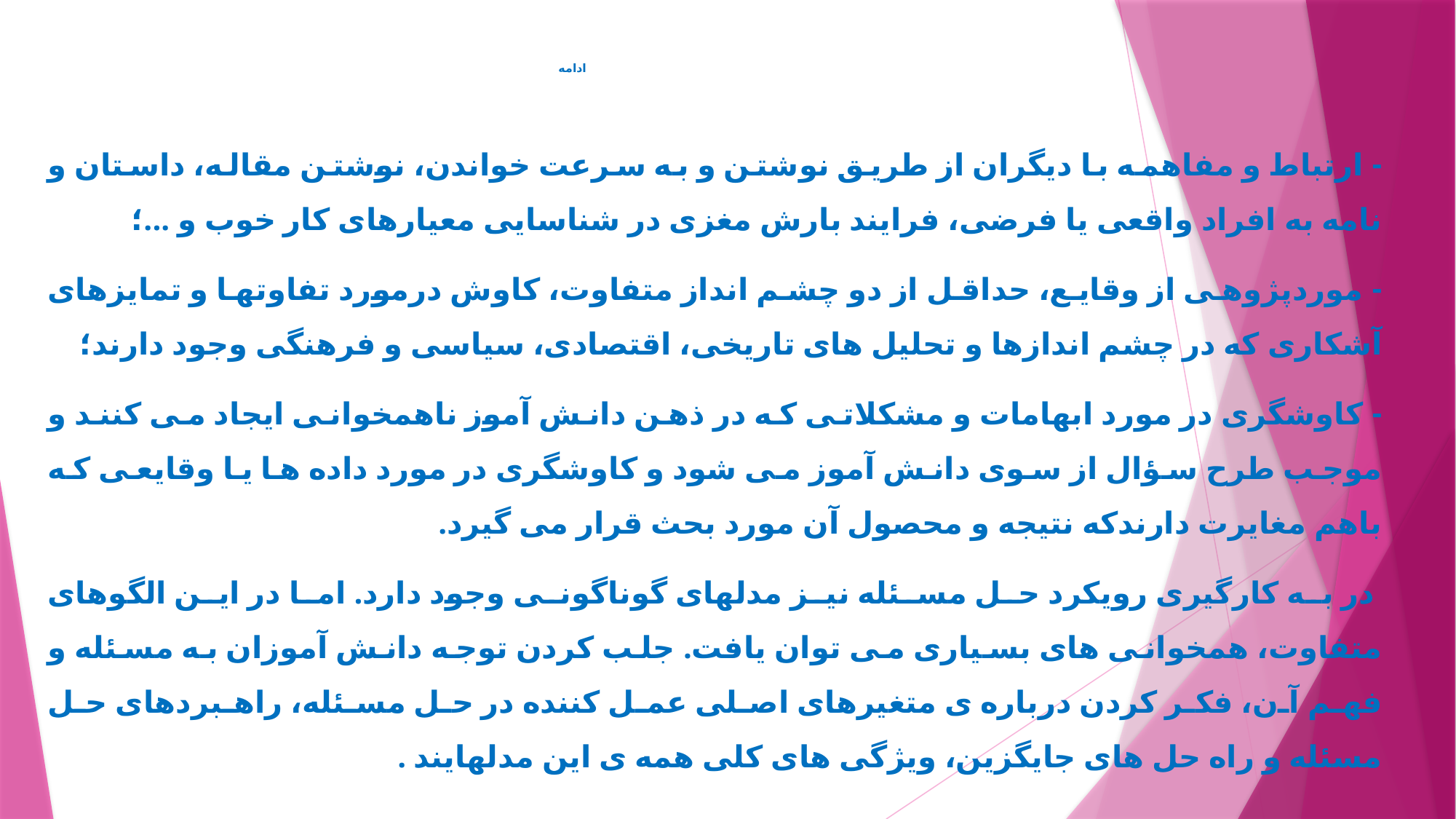

# ادامه
- ارتباط و مفاهمه با ديگران از طريق نوشتن و به سرعت خواندن، نوشتن مقاله، داستان و نامه به افراد واقعی يا فرضی، فرايند بارش مغزی در شناسايی معيارهای کار خوب و ...؛
- موردپژوهی از وقايع، حداقل از دو چشم انداز متفاوت، کاوش درمورد تفاوتها و تمايزهای آشکاری که در چشم اندازها و تحليل های تاريخی، اقتصادی، سياسی و فرهنگی وجود دارند؛
- کاوشگری در مورد ابهامات و مشکلاتی که در ذهن دانش آموز ناهمخوانی ايجاد می کنند و موجب طرح سؤال از سوی دانش آموز می شود و کاوشگری در مورد داده ها يا وقايعی که باهم مغايرت دارندکه نتيجه و محصول آن مورد بحث قرار می گيرد.
 در به کارگيری رويکرد حل مسئله نيز مدلهای گوناگونی وجود دارد. اما در اين الگوهای متفاوت، همخوانی های بسياری می توان يافت. جلب کردن توجه دانش آموزان به مسئله و فهم آن، فکر کردن درباره ی متغيرهای اصلی عمل کننده در حل مسئله، راهبردهای حل مسئله و راه حل های جايگزين، ويژگی های کلی همه ی اين مدلهايند .